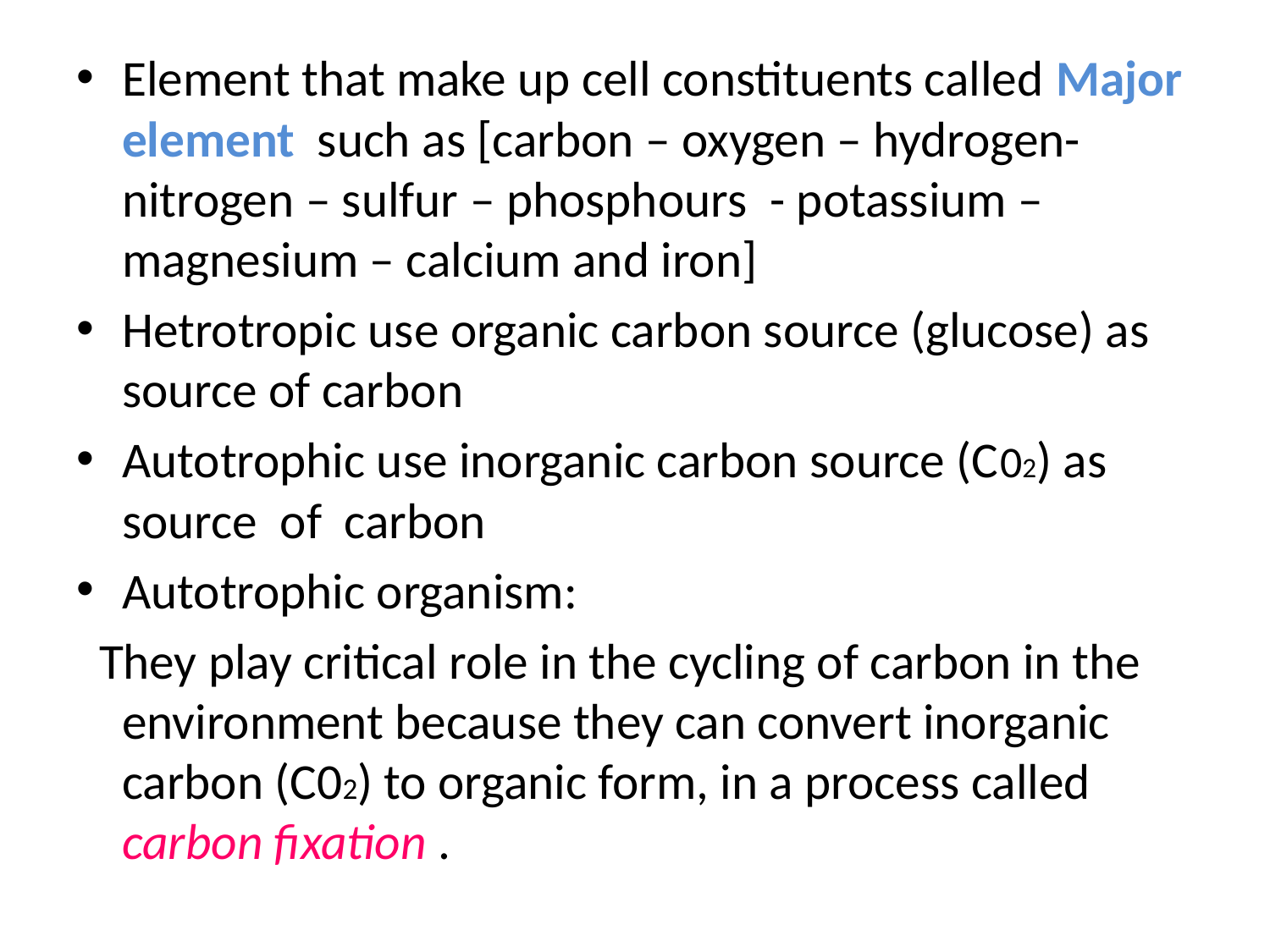

Element that make up cell constituents called Major element  such as [carbon – oxygen – hydrogen- nitrogen – sulfur – phosphours  - potassium – magnesium – calcium and iron]
Hetrotropic use organic carbon source (glucose) as source of carbon
Autotrophic use inorganic carbon source (C02) as source  of  carbon
Autotrophic organism:
  They play critical role in the cycling of carbon in the environment because they can convert inorganic carbon (C02) to organic form, in a process called carbon fixation .